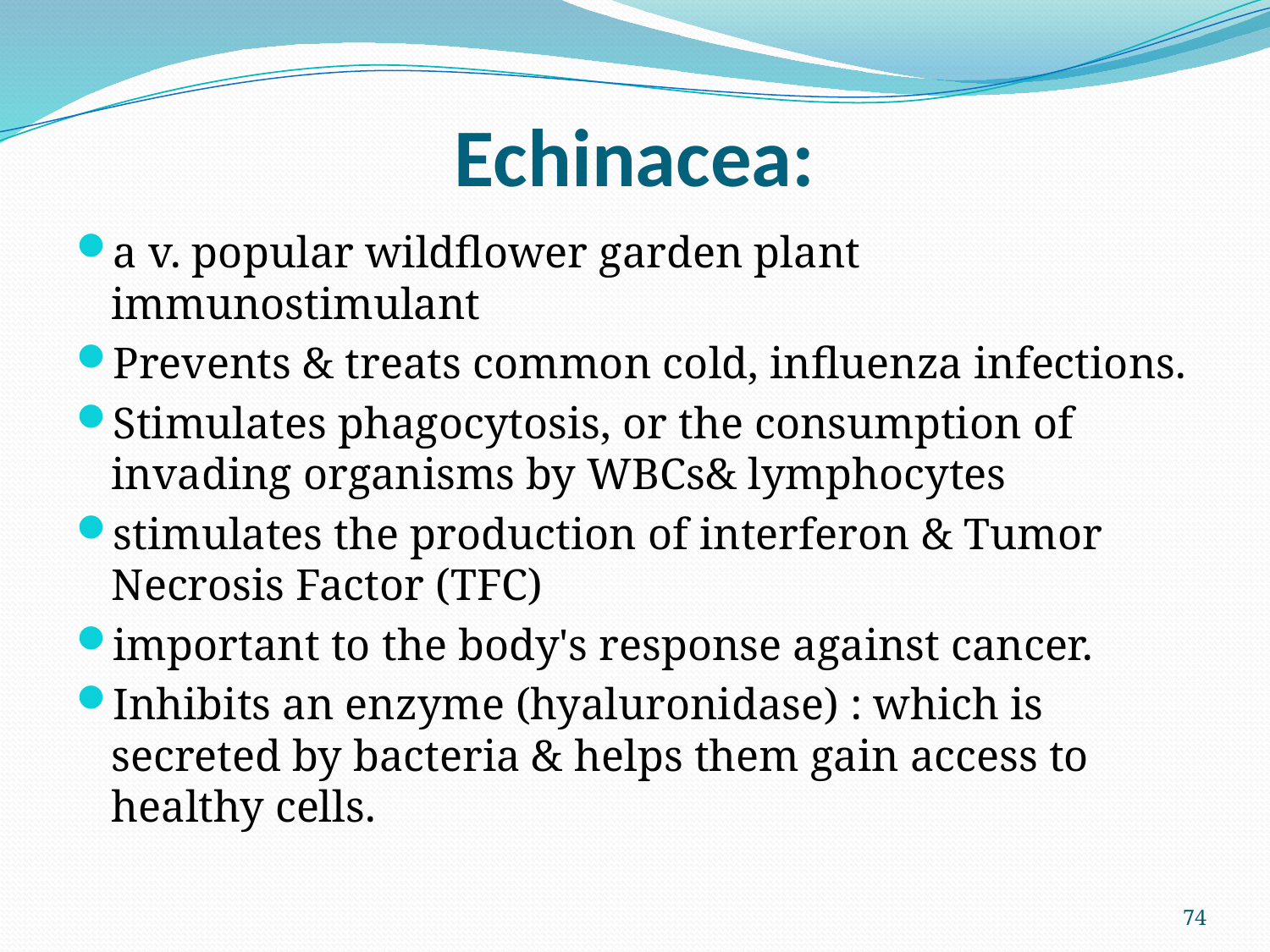

# Echinacea:
a v. popular wildflower garden plant immunostimulant
Prevents & treats common cold, influenza infections.
Stimulates phagocytosis, or the consumption of invading organisms by WBCs& lymphocytes
stimulates the production of interferon & Tumor Necrosis Factor (TFC)
important to the body's response against cancer.
Inhibits an enzyme (hyaluronidase) : which is secreted by bacteria & helps them gain access to healthy cells.
74